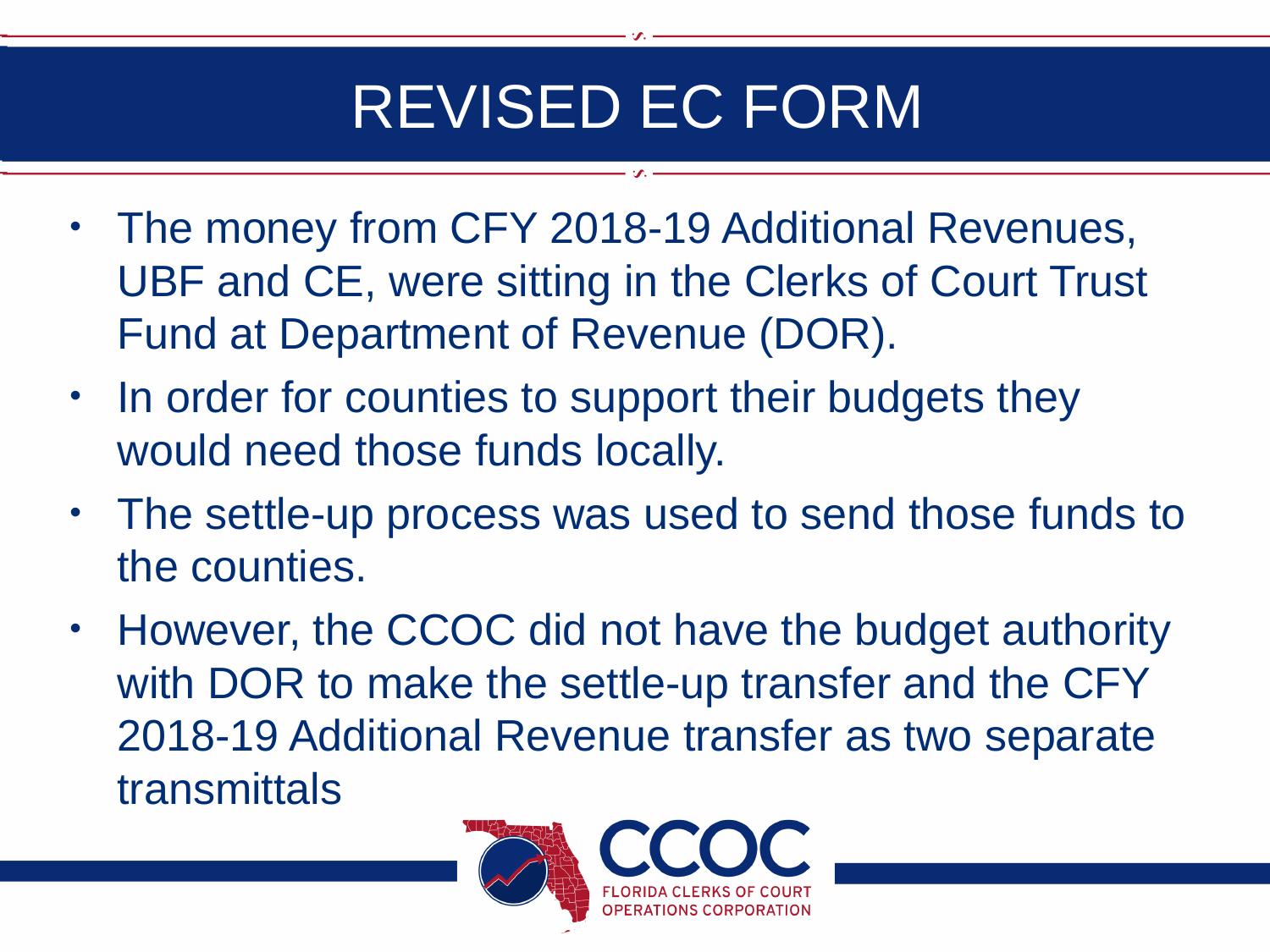

# REVISED EC FORM
The money from CFY 2018-19 Additional Revenues, UBF and CE, were sitting in the Clerks of Court Trust Fund at Department of Revenue (DOR).
In order for counties to support their budgets they would need those funds locally.
The settle-up process was used to send those funds to the counties.
However, the CCOC did not have the budget authority with DOR to make the settle-up transfer and the CFY 2018-19 Additional Revenue transfer as two separate transmittals